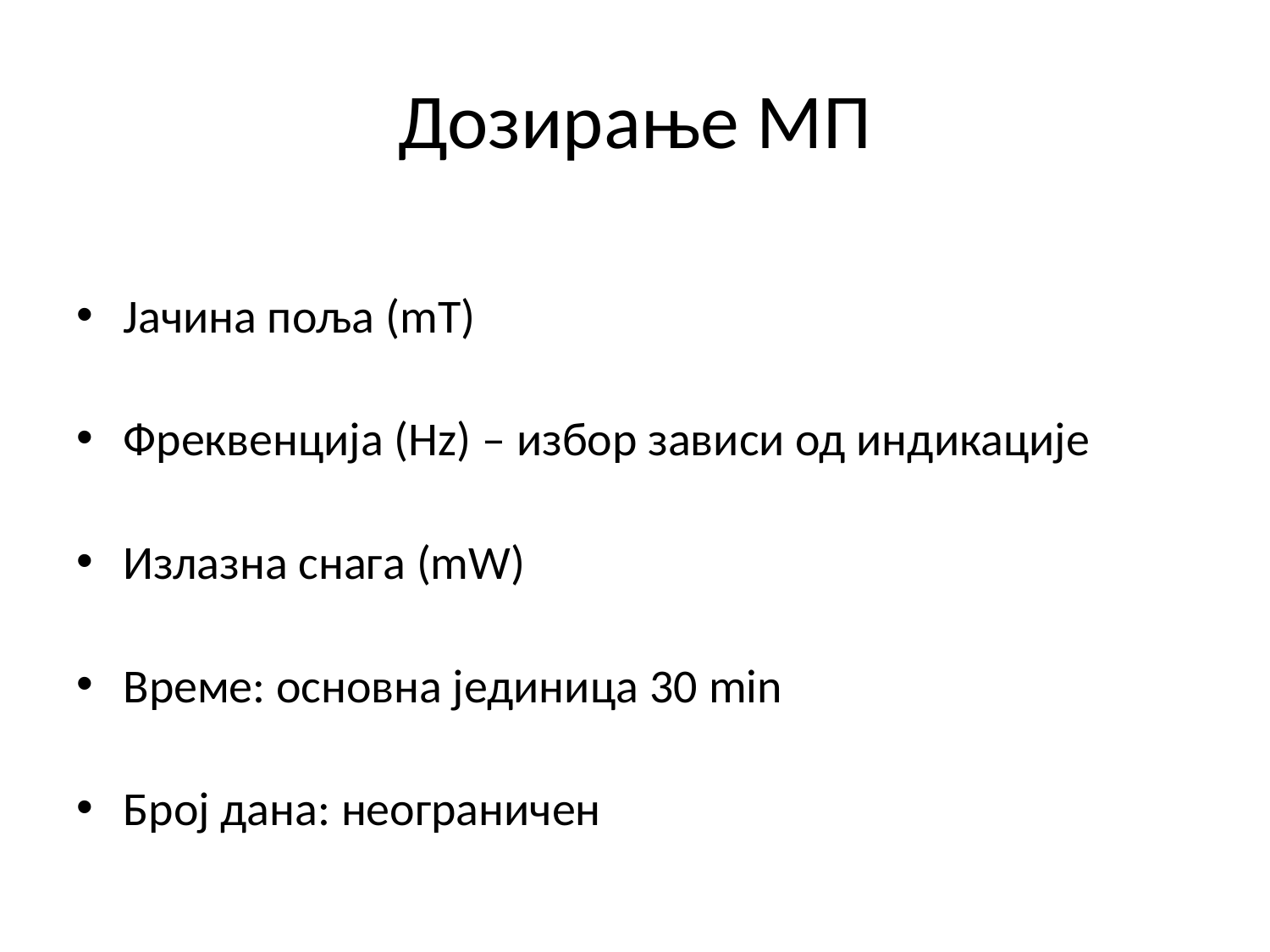

# Дозирање МП
Јачина поља (mT)
Фреквенција (Hz) – избор зависи од индикације
Излазна снага (mW)
Време: основна јединица 30 min
Број дана: неограничен